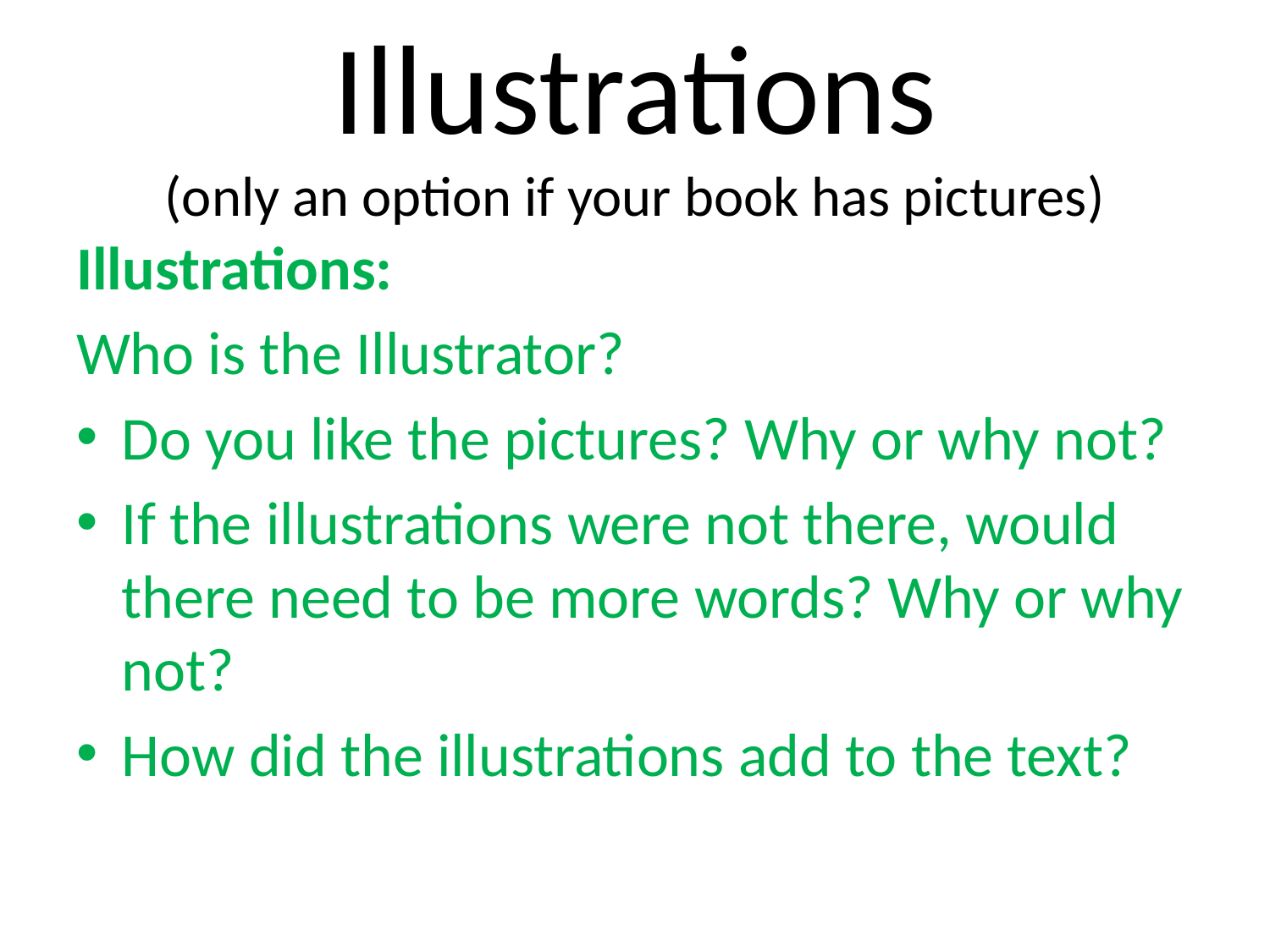

# Illustrations (only an option if your book has pictures)
Illustrations:
Who is the Illustrator?
Do you like the pictures? Why or why not?
If the illustrations were not there, would there need to be more words? Why or why not?
How did the illustrations add to the text?